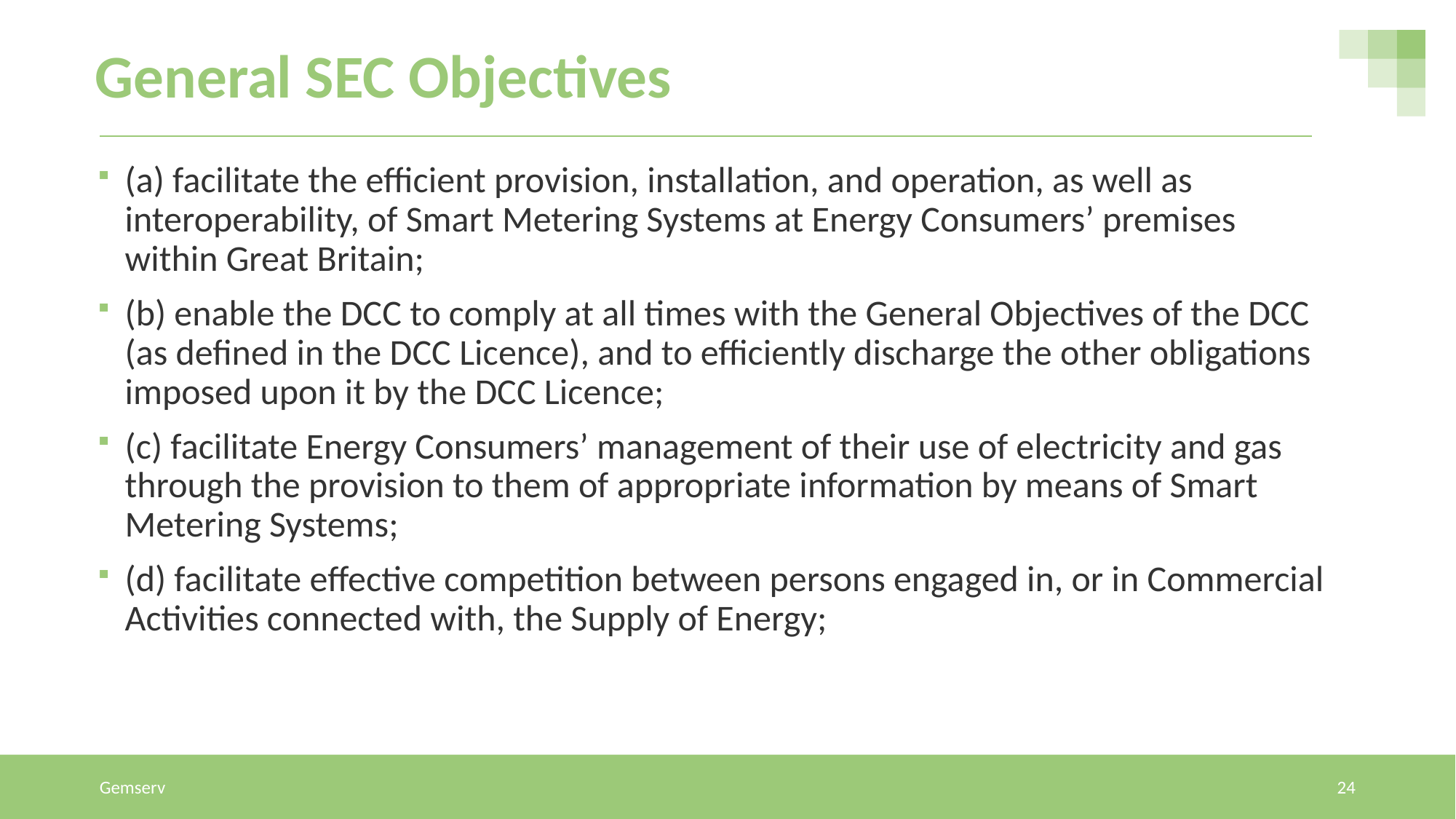

# General SEC Objectives
(a) facilitate the efficient provision, installation, and operation, as well as interoperability, of Smart Metering Systems at Energy Consumers’ premises within Great Britain;
(b) enable the DCC to comply at all times with the General Objectives of the DCC (as defined in the DCC Licence), and to efficiently discharge the other obligations imposed upon it by the DCC Licence;
(c) facilitate Energy Consumers’ management of their use of electricity and gas through the provision to them of appropriate information by means of Smart Metering Systems;
(d) facilitate effective competition between persons engaged in, or in Commercial Activities connected with, the Supply of Energy;

Gemserv
24